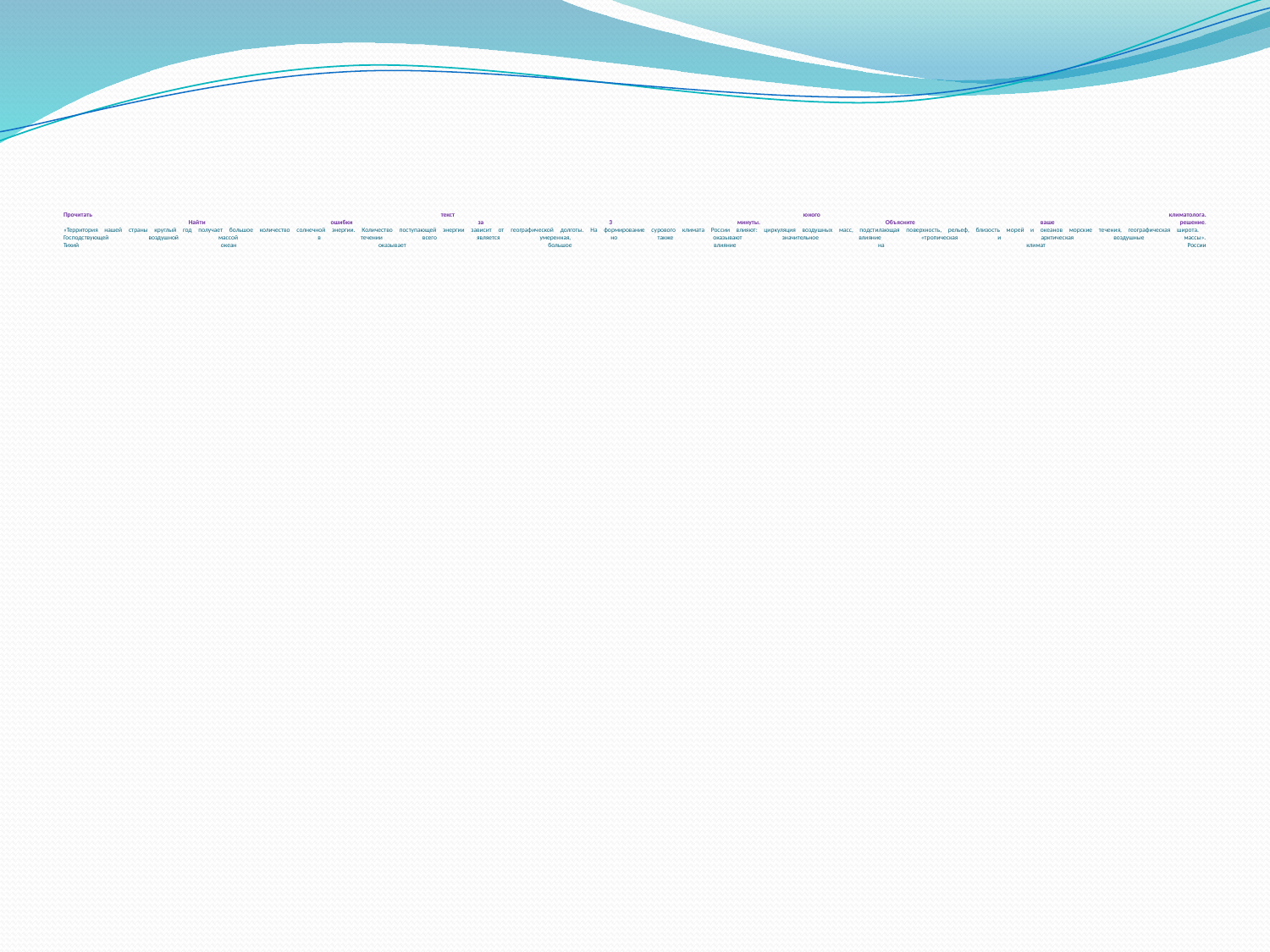

# Прочитать текст юного климатолога. Найти ошибки за 3 минуты. Объясните ваше решение. «Территория нашей страны круглый год получает большое количество солнечной энергии. Количество поступающей энергии зависит от географической долготы. На формирование сурового климата России влияют: циркуляция воздушных масс, подстилающая поверхность, рельеф, близость морей и океанов морские течения, географическая широта. Господствующей воздушной массой  в течении всего является умеренная, но также оказывают значительное влияние «тропическая и арктическая воздушные массы». Тихий океан оказывает большое влияние на климат России